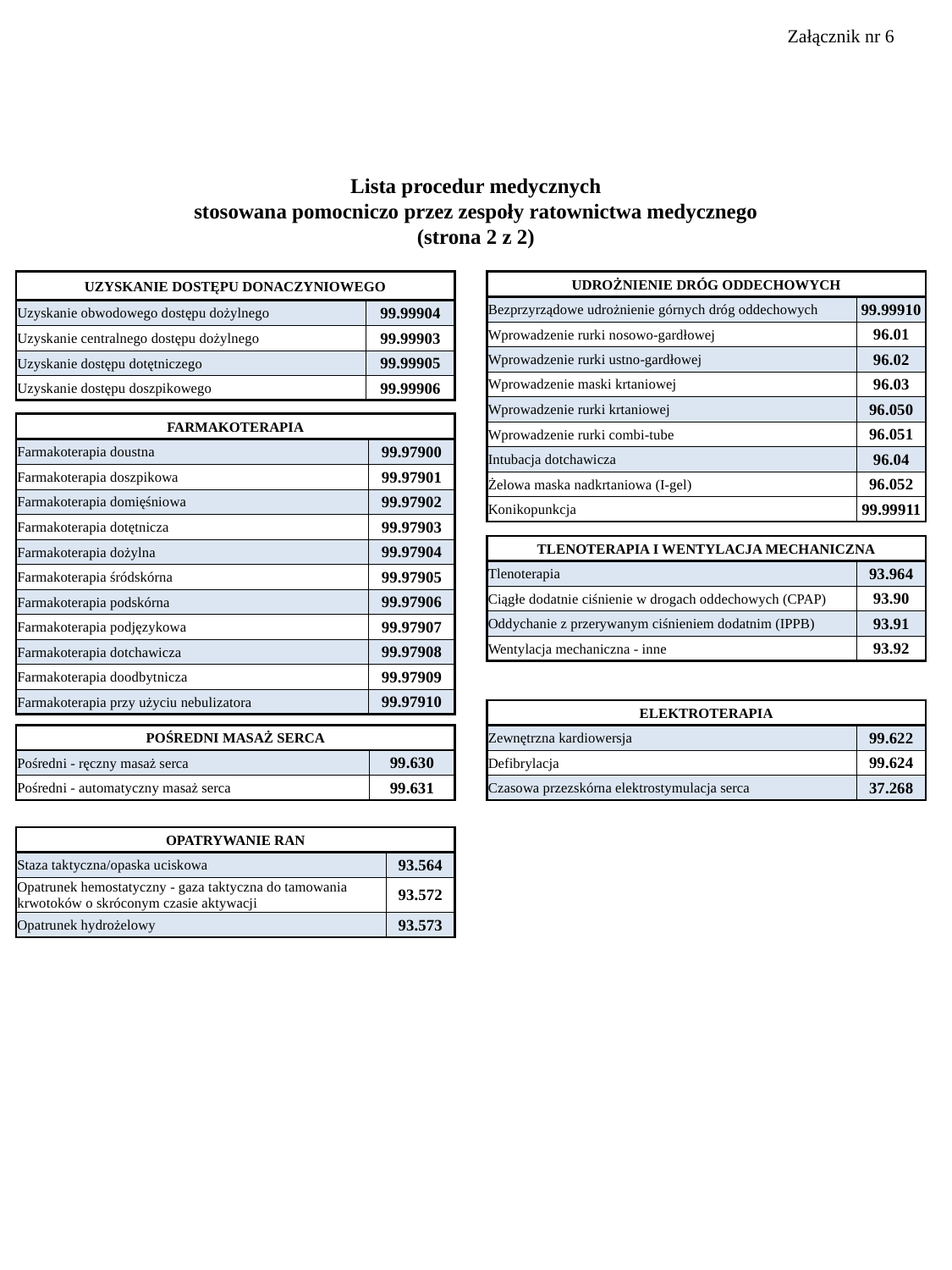

Załącznik nr 6
Lista procedur medycznych
stosowana pomocniczo przez zespoły ratownictwa medycznego
(strona 2 z 2)
| UZYSKANIE DOSTĘPU DONACZYNIOWEGO |  |
| --- | --- |
| Uzyskanie obwodowego dostępu dożylnego | 99.99904 |
| Uzyskanie centralnego dostępu dożylnego | 99.99903 |
| Uzyskanie dostępu dotętniczego | 99.99905 |
| Uzyskanie dostępu doszpikowego | 99.99906 |
| UDROŻNIENIE DRÓG ODDECHOWYCH |  |
| --- | --- |
| Bezprzyrządowe udrożnienie górnych dróg oddechowych | 99.99910 |
| Wprowadzenie rurki nosowo-gardłowej | 96.01 |
| Wprowadzenie rurki ustno-gardłowej | 96.02 |
| Wprowadzenie maski krtaniowej | 96.03 |
| Wprowadzenie rurki krtaniowej | 96.050 |
| Wprowadzenie rurki combi-tube | 96.051 |
| Intubacja dotchawicza | 96.04 |
| Żelowa maska nadkrtaniowa (I-gel) | 96.052 |
| Konikopunkcja | 99.99911 |
| FARMAKOTERAPIA |  |
| --- | --- |
| Farmakoterapia doustna | 99.97900 |
| Farmakoterapia doszpikowa | 99.97901 |
| Farmakoterapia domięśniowa | 99.97902 |
| Farmakoterapia dotętnicza | 99.97903 |
| Farmakoterapia dożylna | 99.97904 |
| Farmakoterapia śródskórna | 99.97905 |
| Farmakoterapia podskórna | 99.97906 |
| Farmakoterapia podjęzykowa | 99.97907 |
| Farmakoterapia dotchawicza | 99.97908 |
| Farmakoterapia doodbytnicza | 99.97909 |
| Farmakoterapia przy użyciu nebulizatora | 99.97910 |
| TLENOTERAPIA I WENTYLACJA MECHANICZNA |  |
| --- | --- |
| Tlenoterapia | 93.964 |
| Ciągłe dodatnie ciśnienie w drogach oddechowych (CPAP) | 93.90 |
| Oddychanie z przerywanym ciśnieniem dodatnim (IPPB) | 93.91 |
| Wentylacja mechaniczna - inne | 93.92 |
| ELEKTROTERAPIA |  |
| --- | --- |
| Zewnętrzna kardiowersja | 99.622 |
| Defibrylacja | 99.624 |
| Czasowa przezskórna elektrostymulacja serca | 37.268 |
| POŚREDNI MASAŻ SERCA |  |
| --- | --- |
| Pośredni - ręczny masaż serca | 99.630 |
| Pośredni - automatyczny masaż serca | 99.631 |
| OPATRYWANIE RAN |  |
| --- | --- |
| Staza taktyczna/opaska uciskowa | 93.564 |
| Opatrunek hemostatyczny - gaza taktyczna do tamowania krwotoków o skróconym czasie aktywacji | 93.572 |
| Opatrunek hydrożelowy | 93.573 |